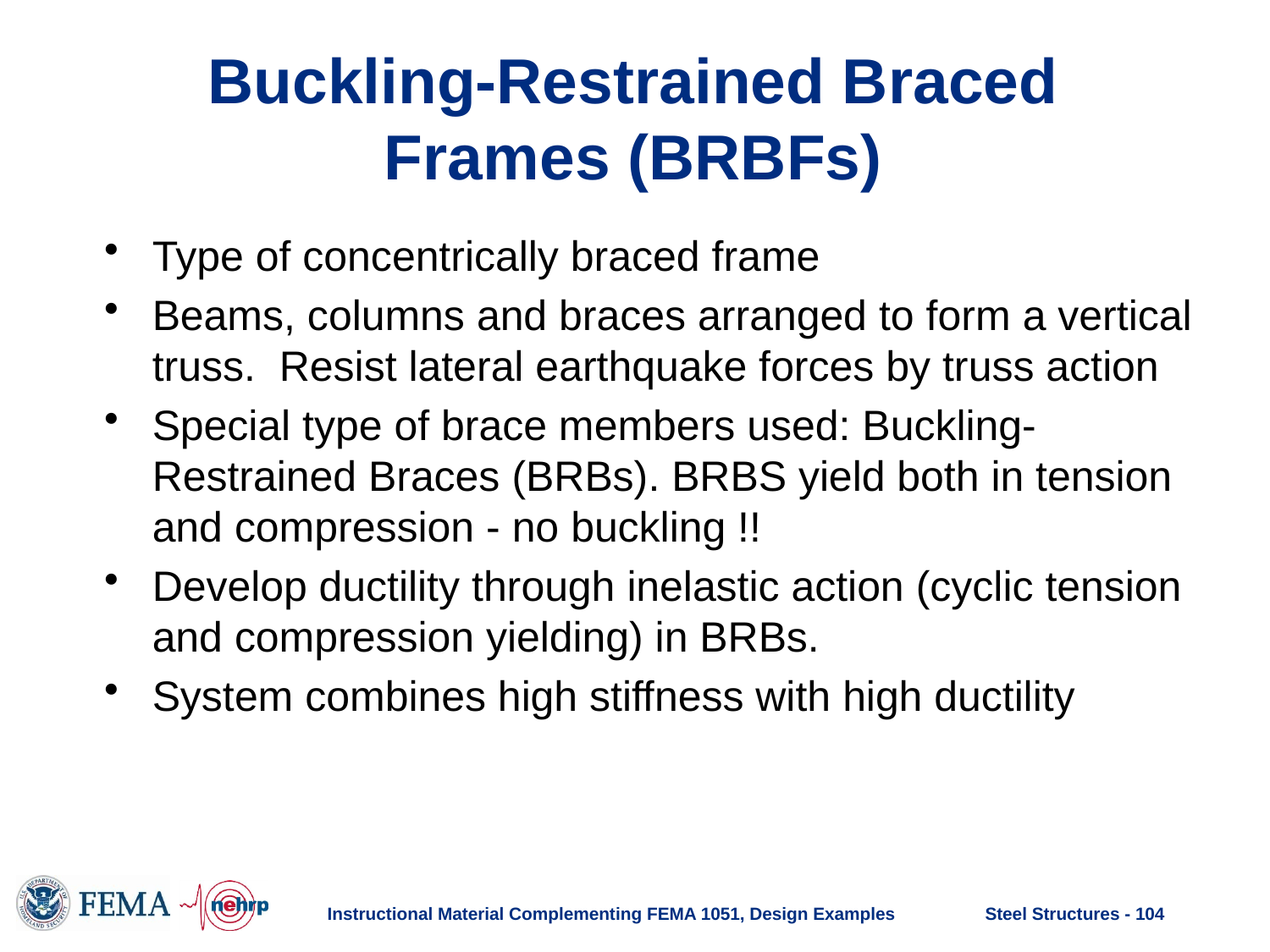

# Buckling-Restrained Braced Frames (BRBFs)
Type of concentrically braced frame
Beams, columns and braces arranged to form a vertical truss.  Resist lateral earthquake forces by truss action
Special type of brace members used: Buckling-Restrained Braces (BRBs). BRBS yield both in tension and compression - no buckling !!
Develop ductility through inelastic action (cyclic tension and compression yielding) in BRBs.
System combines high stiffness with high ductility
Instructional Material Complementing FEMA 1051, Design Examples
Steel Structures - 104